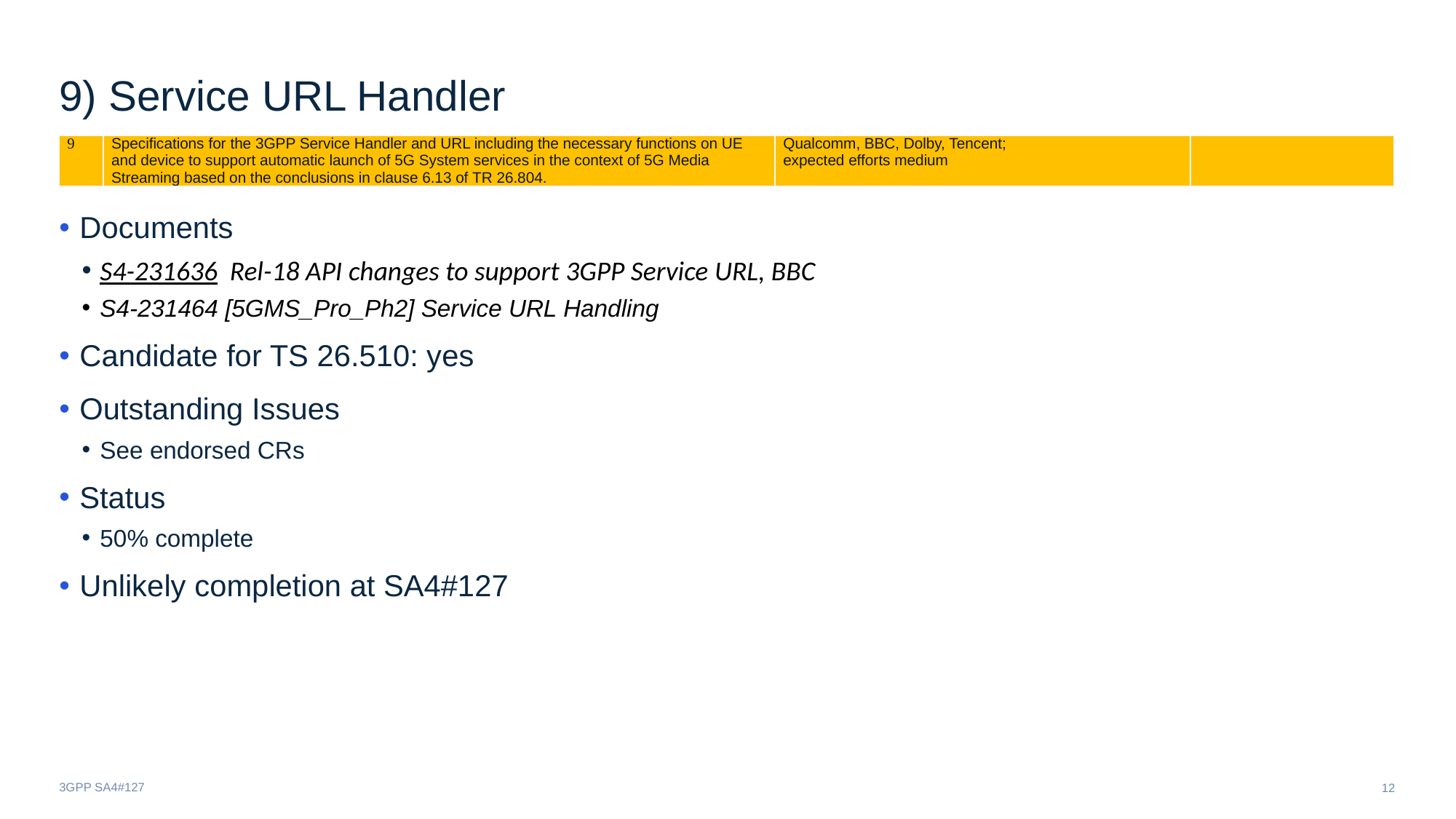

# 9) Service URL Handler
| 9 | Specifications for the 3GPP Service Handler and URL including the necessary functions on UE and device to support automatic launch of 5G System services in the context of 5G Media Streaming based on the conclusions in clause 6.13 of TR 26.804. | Qualcomm, BBC, Dolby, Tencent; expected efforts medium |  |
| --- | --- | --- | --- |
Documents
S4-231636  Rel-18 API changes to support 3GPP Service URL, BBC
S4-231464 [5GMS_Pro_Ph2] Service URL Handling
Candidate for TS 26.510: yes
Outstanding Issues
See endorsed CRs
Status
50% complete
Unlikely completion at SA4#127

3GPP SA4#127